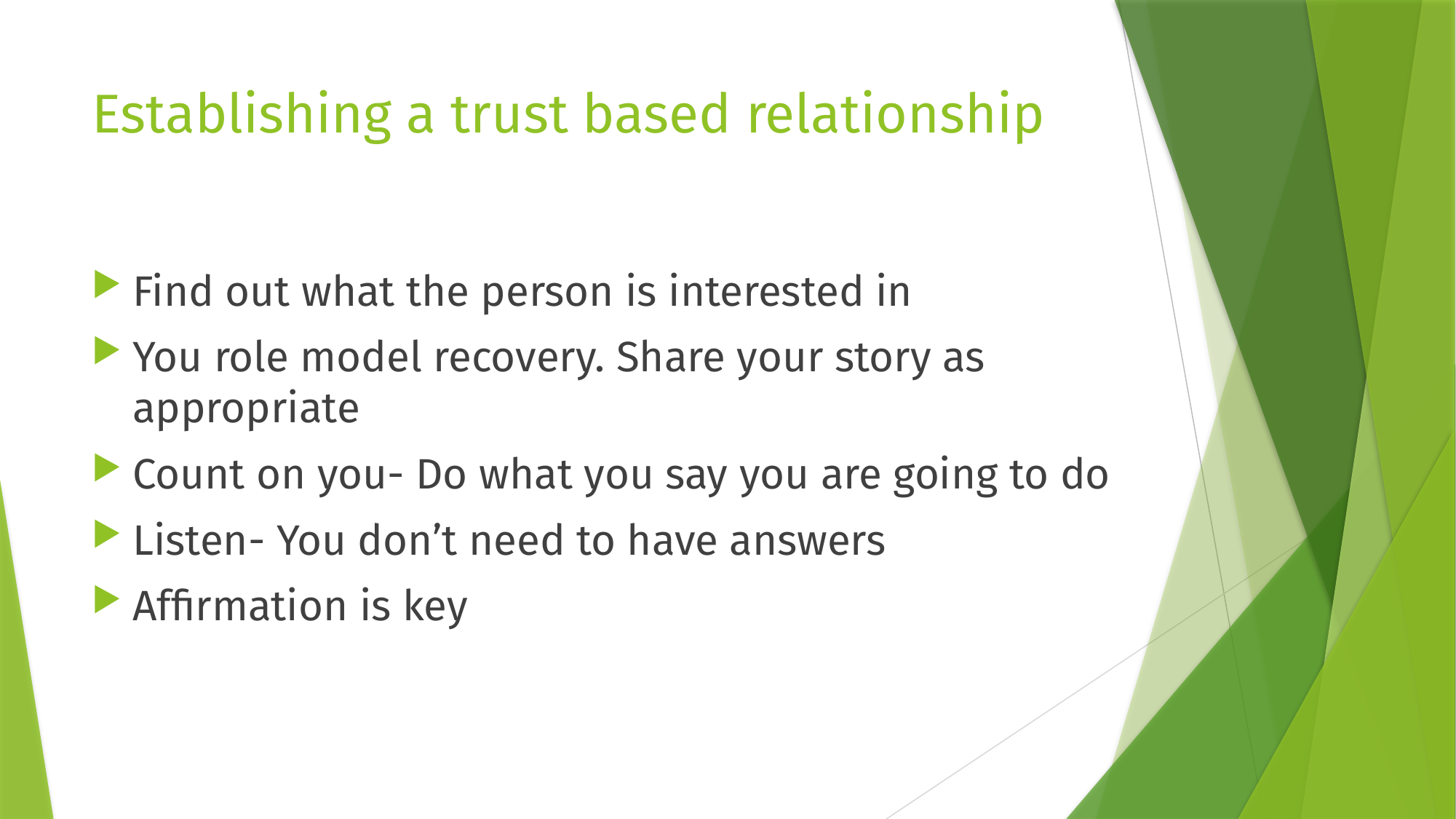

# Establishing a trust based relationship
Find out what the person is interested in
You role model recovery. Share your story as appropriate
Count on you- Do what you say you are going to do
Listen- You don’t need to have answers
Affirmation is key